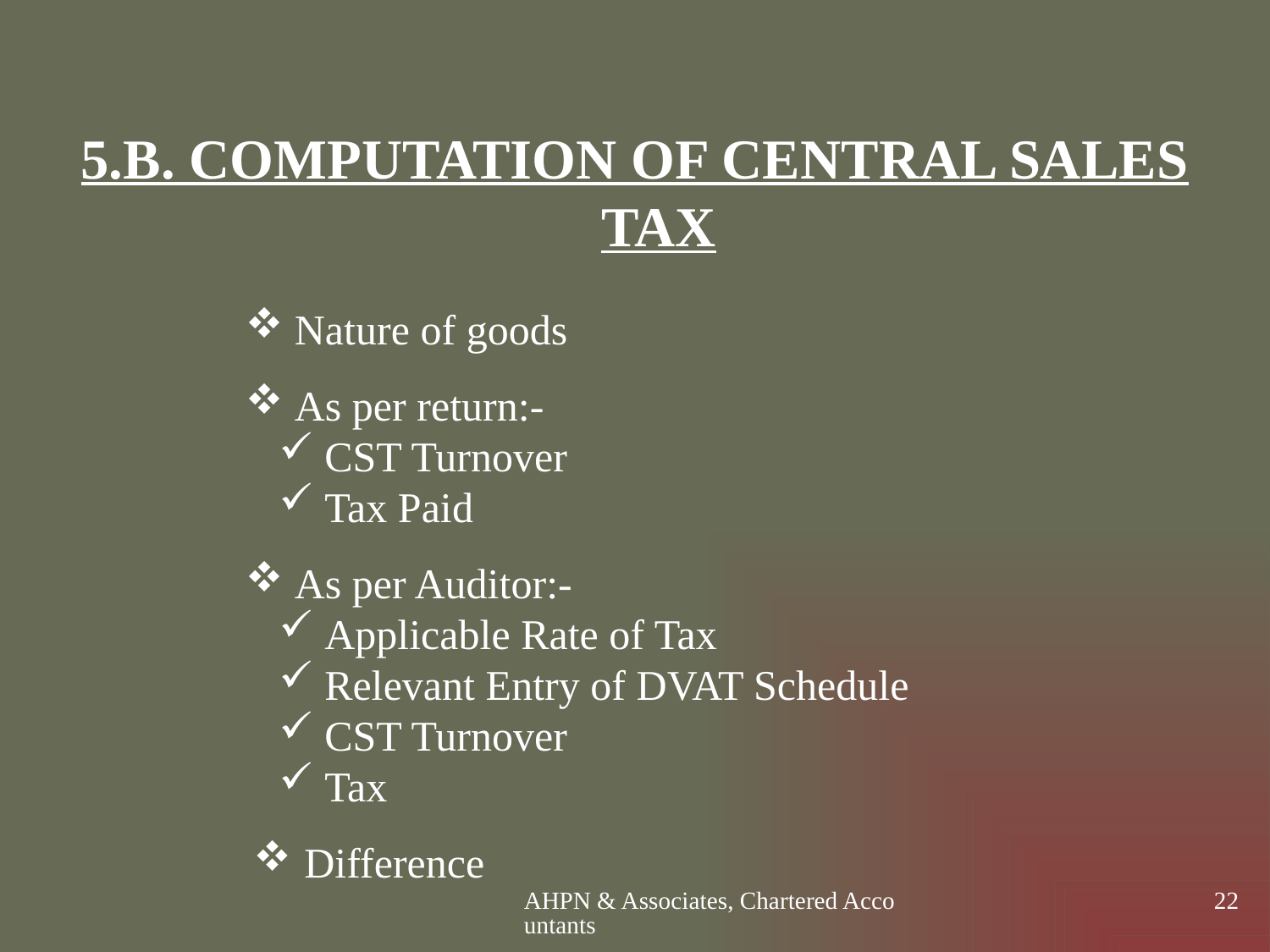

5.B. COMPUTATION OF CENTRAL SALES TAX
 Nature of goods

 As per return:-
 CST Turnover
 Tax Paid

 As per Auditor:-
 Applicable Rate of Tax
 Relevant Entry of DVAT Schedule
 CST Turnover
 Tax

 Difference
AHPN & Associates, Chartered Accountants
22